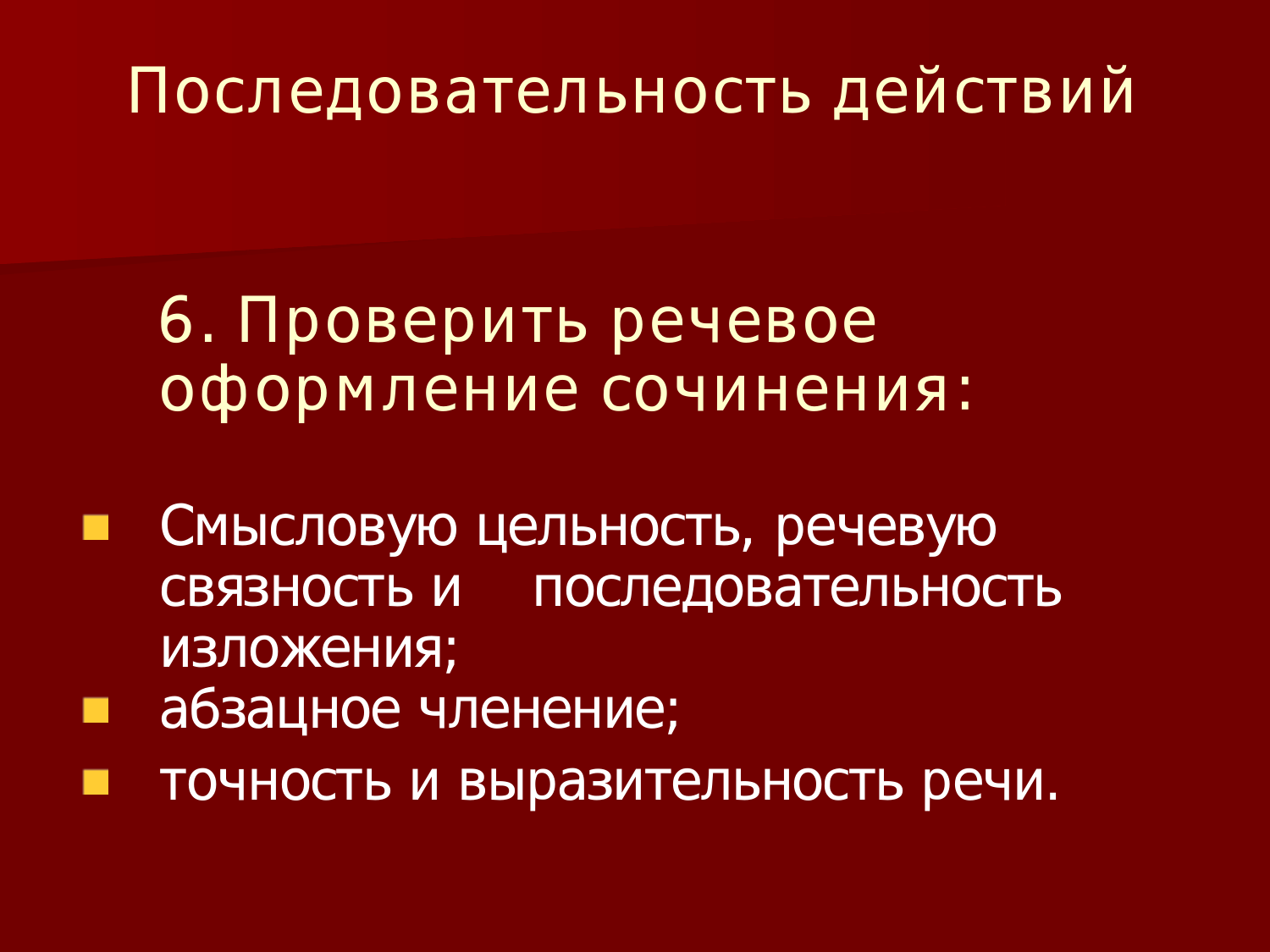

# Последовательность действий

     6. Проверить речевое оформление сочинения:

Смысловую цельность, речевую связность и    последовательность изложения;
абзацное членение;
точность и выразительность речи.